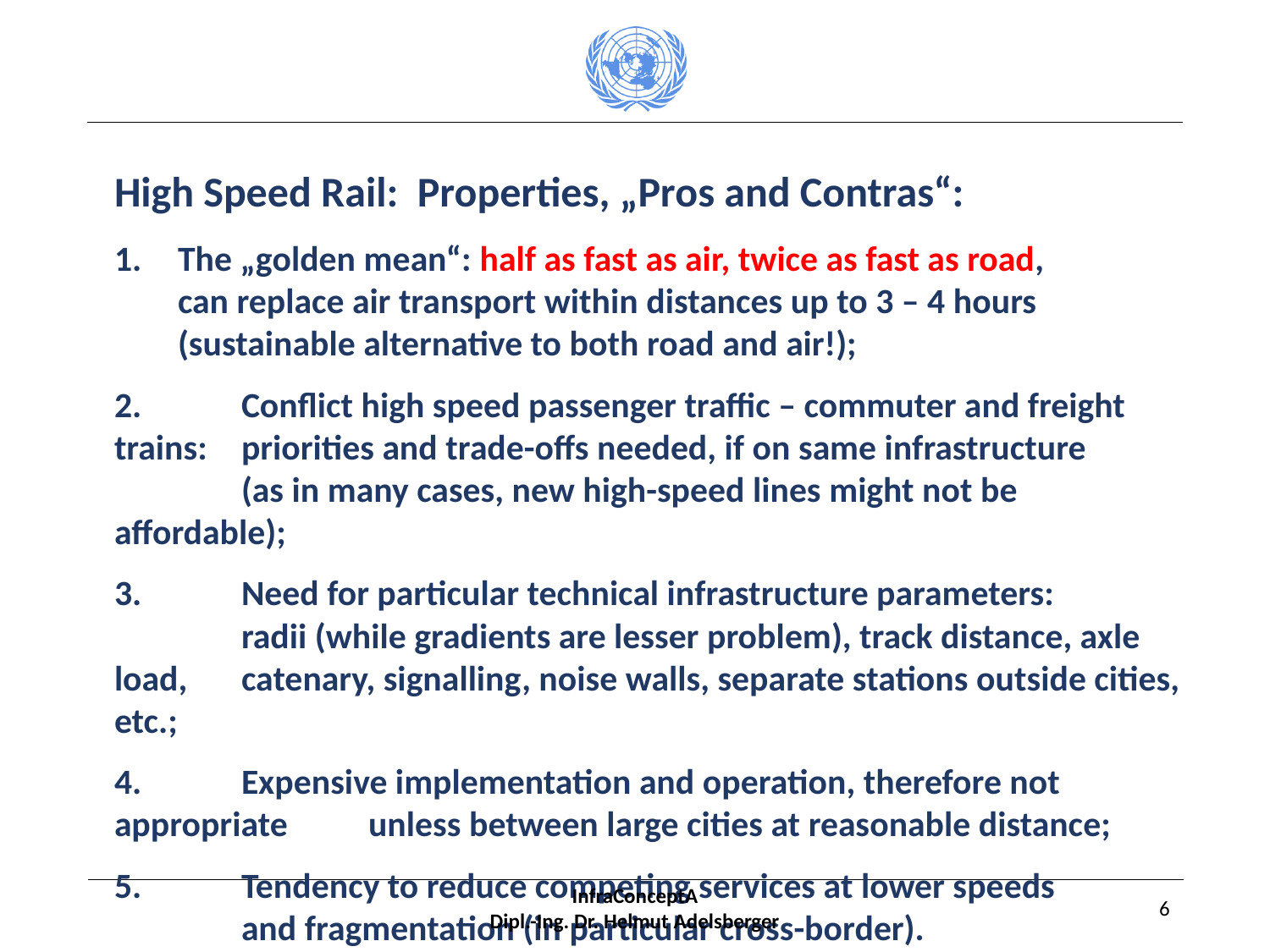

High Speed Rail:  Properties, „Pros and Contras“:

The „golden mean“: half as fast as air, twice as fast as road,
can replace air transport within distances up to 3 – 4 hours
(sustainable alternative to both road and air!);

2.	Conflict high speed passenger traffic – commuter and freight trains: 	priorities and trade-offs needed, if on same infrastructure
	(as in many cases, new high-speed lines might not be affordable);

3.	Need for particular technical infrastructure parameters:
	radii (while gradients are lesser problem), track distance, axle load, 	catenary, signalling, noise walls, separate stations outside cities, etc.;

4.	Expensive implementation and operation, therefore not appropriate 	unless between large cities at reasonable distance;

5.	Tendency to reduce competing services at lower speeds
	and fragmentation (in particular cross-border).
InfraConceptA
Dipl.-Ing. Dr. Helmut Adelsberger
6